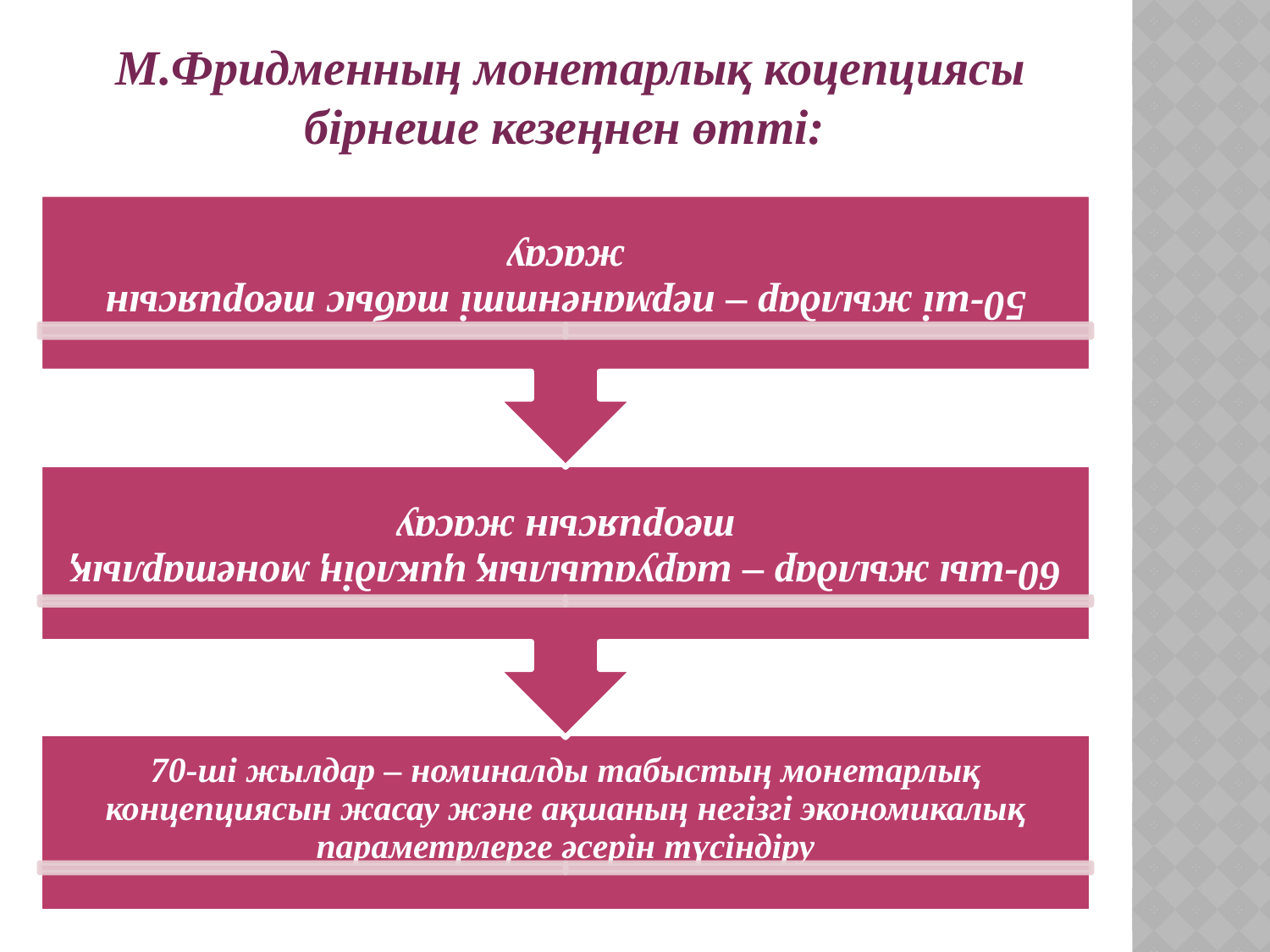

М.Фридменның монетарлық коцепциясы бірнеше кезеңнен өтті:

70-ші жылдар – номиналды табыстың монетарлық концепциясын жасау және ақшаның негізгі экономикалық параметрлерге әсерін түсіндіру

60-шы жылдар – шаруашылық циклдің монетарлық теориясын жасау

50-ші жылдар – перманентті табыс теориясын жасау